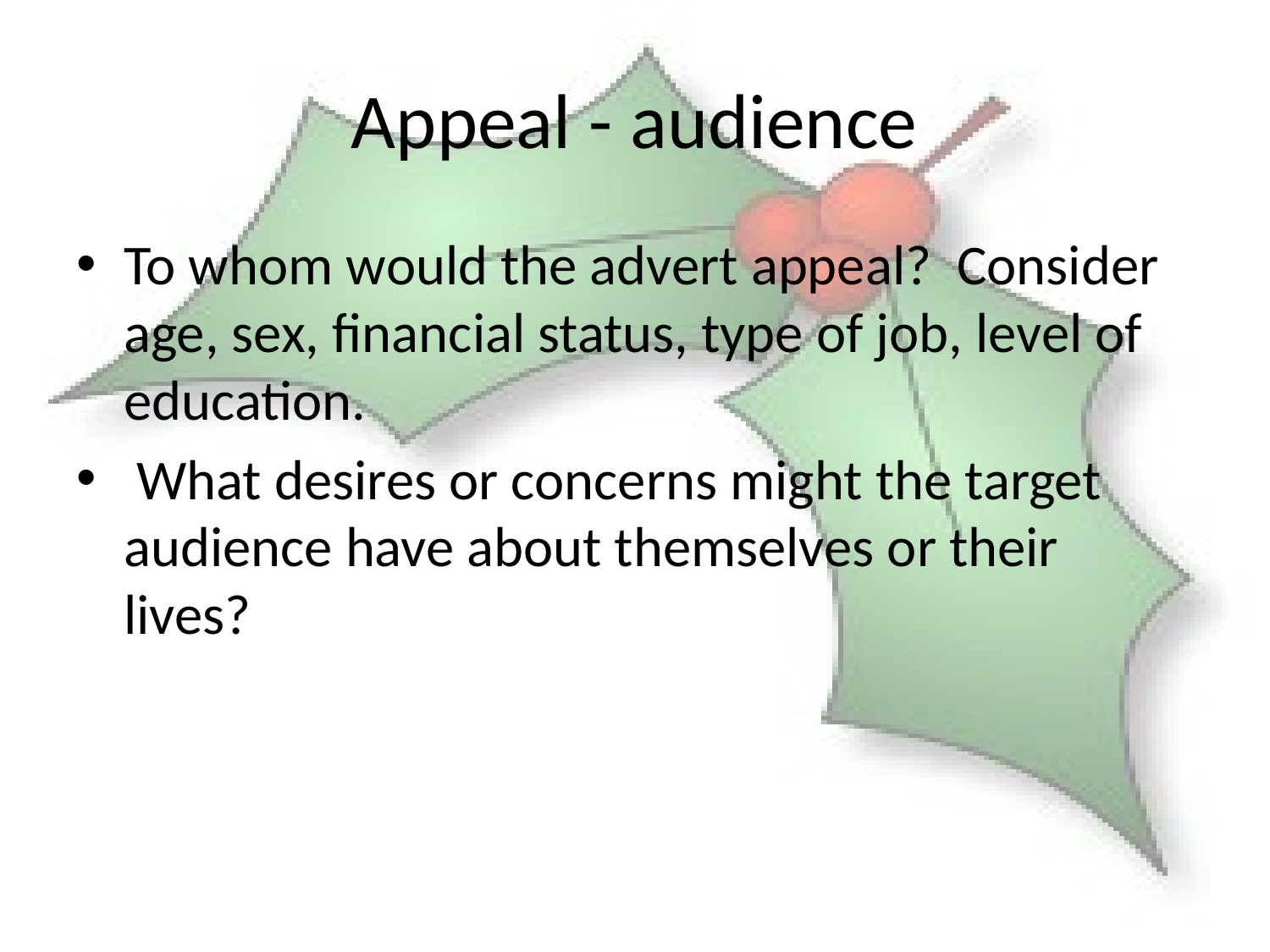

# Appeal - audience
To whom would the advert appeal?  Consider age, sex, financial status, type of job, level of education.
 What desires or concerns might the target audience have about themselves or their lives?